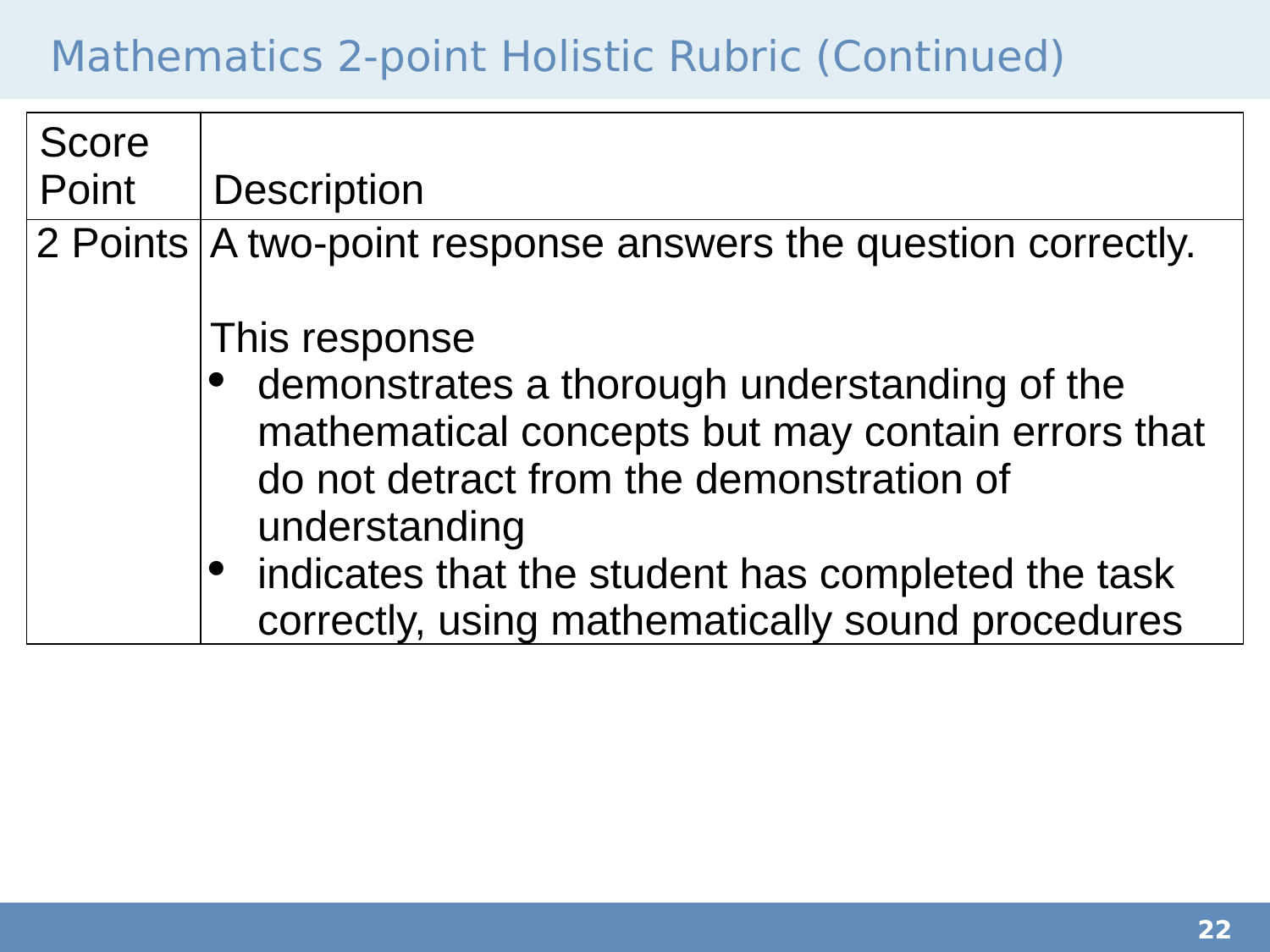

# Mathematics 2-point Holistic Rubric (Continued)
| Score Point | Description |
| --- | --- |
| 2 Points | A two-point response answers the question correctly. This response demonstrates a thorough understanding of the mathematical concepts but may contain errors that do not detract from the demonstration of understanding indicates that the student has completed the task correctly, using mathematically sound procedures |
22